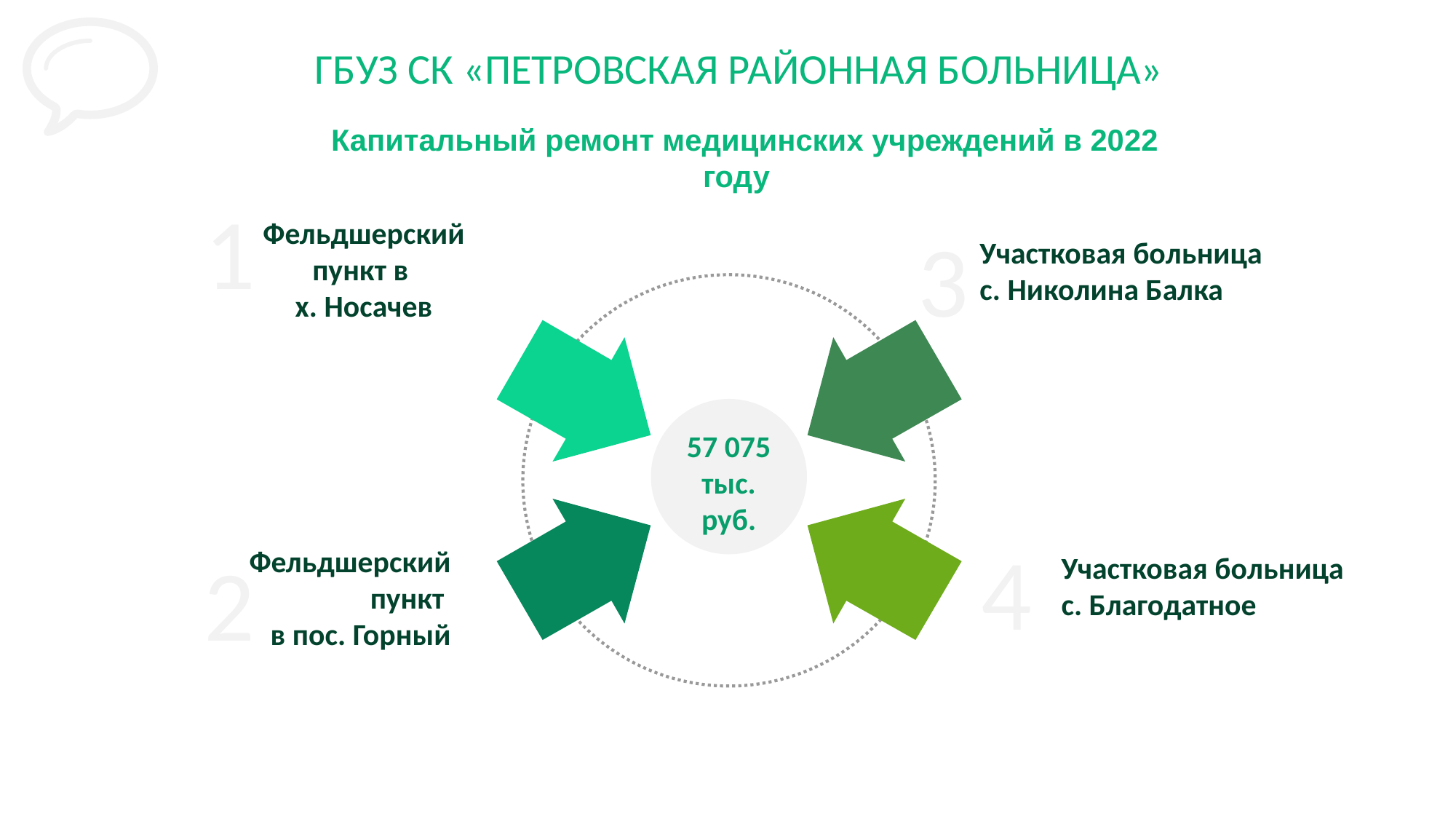

ГБУЗ СК «ПЕТРОВСКАЯ РАЙОННАЯ БОЛЬНИЦА»
Капитальный ремонт медицинских учреждений в 2022 году
1

Фельдшерский пункт в
х. Носачев
3
Участковая больница
с. Николина Балка

57 075 тыс. руб.

4
2
Фельдшерский пункт
в пос. Горный
Участковая больница
с. Благодатное